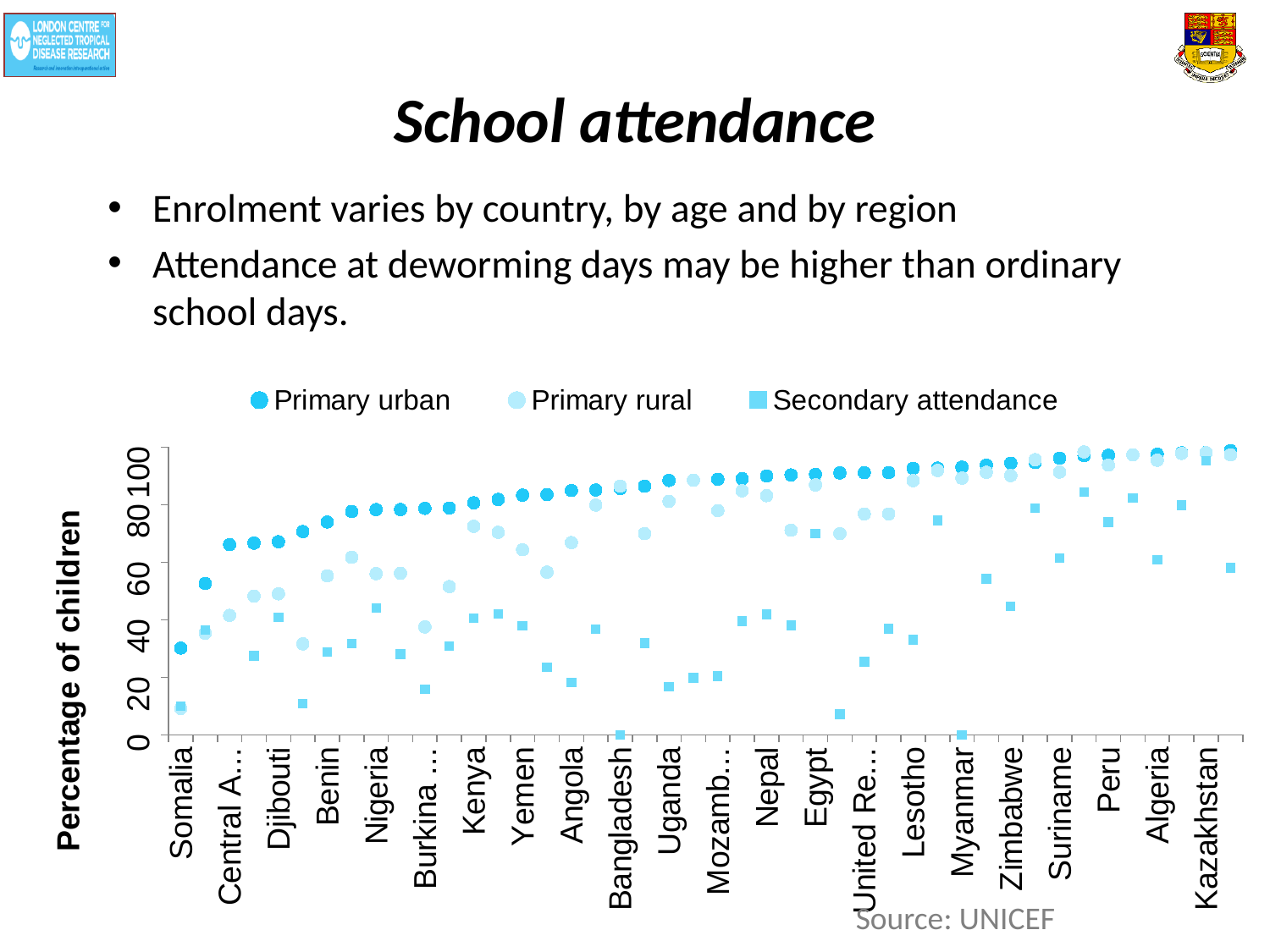

# School attendance
Enrolment varies by country, by age and by region
Attendance at deworming days may be higher than ordinary school days.

### Chart

| Category | Primary urban | Primary rural | Secondary attendance |
|---|---|---|---|
| Somalia | 30.123414165119875 | 9.164961821350461 | 9.877537512172088 |
| Gambia | 52.6 | 35.300000000000004 | 36.5 |
| Central African Republic | 66.1 | 41.5 | None |
| Côte d'Ivoire | 66.6 | 48.2 | 27.4 |
| Djibouti | 67.1 | 49.0 | 40.9 |
| Niger | 70.63736683171476 | 31.602496106993588 | 10.81832182916381 |
| Benin | 73.97473334157289 | 55.25922279449683 | 28.794428577519547 |
| Pakistan | 77.59986660271213 | 61.68613032353824 | 31.786663761536023 |
| Nigeria | 78.26273082585435 | 55.99461899841821 | 44.13094276223373 |
| Sierra Leone | 78.32048321733018 | 56.14541188545825 | 28.037150460286234 |
| Burkina Faso | 78.7 | 37.5 | 15.8 |
| Mali | 78.80806330623969 | 51.506574840256555 | 30.849977985805094 |
| Kenya | 80.61331562582151 | 72.4784546790689 | 40.6 |
| Ghana | 81.7767808379181 | 70.36388361213767 | 42.10516229313599 |
| Yemen | 83.3 | 64.3 | 37.9 |
| Guinea-Bissau | 83.46287740412397 | 56.5343402524389 | 23.5 |
| Angola | 84.9 | 66.8 | 18.1 |
| Vanuatu | 85.06550751964818 | 79.82977760064082 | 36.709421325464454 |
| Bangladesh | 85.6 | 86.4 | 0.0 |
| Democratic Republic of the Congo | 86.4 | 69.9 | 31.8 |
| Uganda | 88.40711854689418 | 81.1382517721611 | 16.75937624885811 |
| Malawi | 88.471836401841 | 88.471836401841 | 19.82460628947099 |
| Mozambique | 88.8 | 77.9 | 20.4 |
| Botswana | 89.0 | 84.8 | 39.5 |
| Nepal | 89.939219258024 | 83.10917424777408 | 41.814094815528975 |
| Cameroon | 90.3 | 71.1 | 38.0 |
| Egypt | 90.50650616052606 | 86.84072474041184 | 70.01036349107214 |
| Burundi | 91.0 | 69.9 | 7.2 |
| United Republic of Tanzania | 91.10944244530128 | 76.75454740594382 | 25.33389659427933 |
| Zambia | 91.10944244530128 | 76.75454740594382 | 36.89414603980872 |
| Lesotho | 92.61774176550108 | 88.34425480464328 | 33.02580959058312 |
| Guyana | 92.67130321667108 | 91.84612145837123 | 74.48399606906656 |
| Myanmar | 93.0 | 89.2 | 0.0 |
| Namibia | 93.70711514894515 | 91.25839432694555 | 54.16507454584076 |
| Zimbabwe | 94.4 | 90.1 | 44.7 |
| Viet Nam | 94.6 | 95.6 | 78.8 |
| Suriname | 96.1 | 91.3 | 61.4 |
| Montenegro | 97.0 | 98.3 | 84.3 |
| Peru | 97.11420279174669 | 93.72972428570127 | 73.89399177994706 |
| Tajikistan | 97.3 | 97.3 | 82.3 |
| Algeria | 97.5 | 95.4 | 60.9 |
| Thailand | 98.0 | 97.8 | 79.8 |
| Kazakhstan | 98.1 | 98.0 | 95.3 |
| Indonesia | 98.75 | 97.29 | 58.1 |
Source: UNICEF